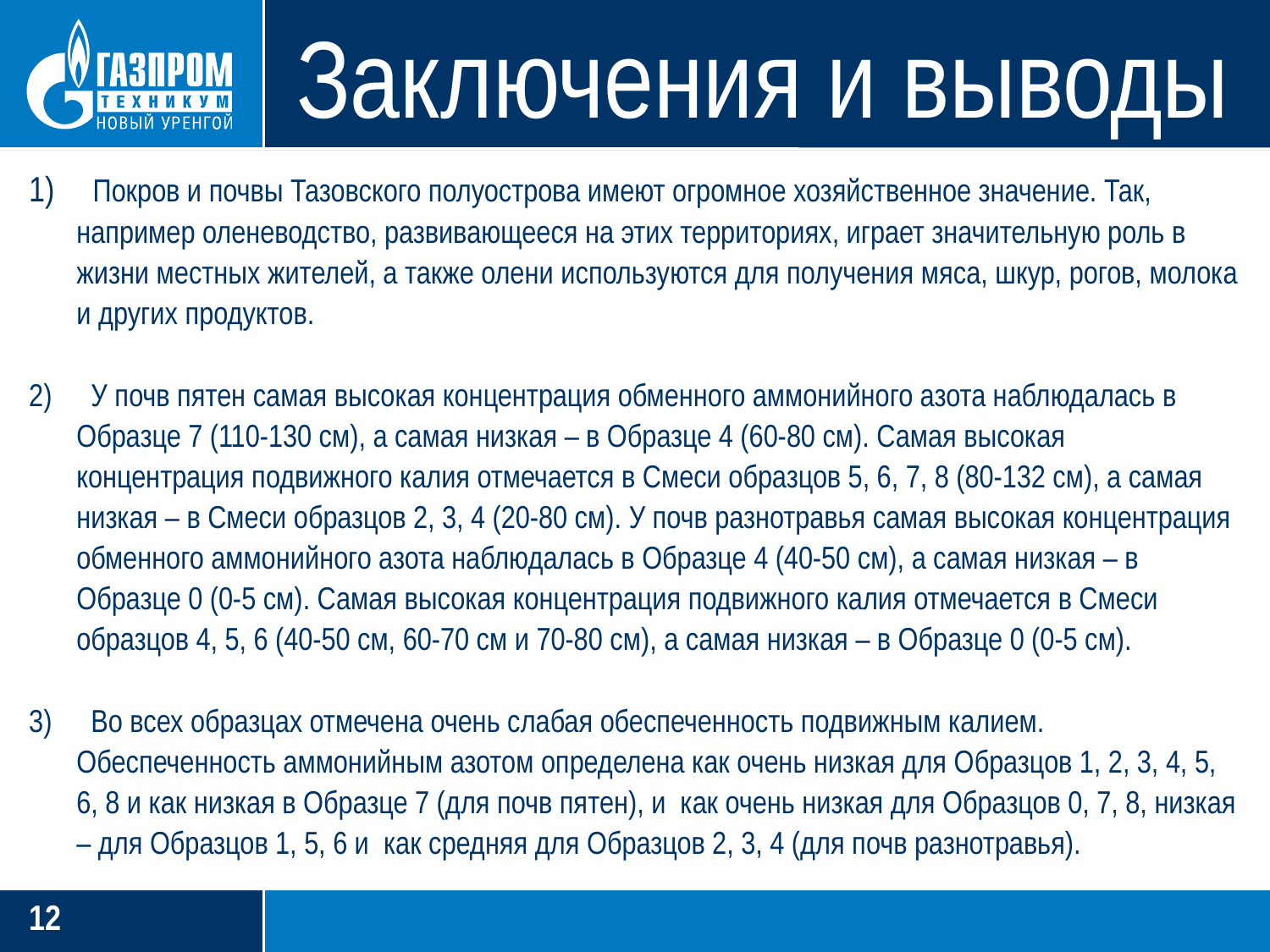

# Заключения и выводы
  Покров и почвы Тазовского полуострова имеют огромное хозяйственное значение. Так, например оленеводство, развивающееся на этих территориях, играет значительную роль в жизни местных жителей, а также олени используются для получения мяса, шкур, рогов, молока и других продуктов.

  У почв пятен самая высокая концентрация обменного аммонийного азота наблюдалась в Образце 7 (110-130 см), а самая низкая – в Образце 4 (60-80 см). Самая высокая концентрация подвижного калия отмечается в Смеси образцов 5, 6, 7, 8 (80-132 см), а самая низкая – в Смеси образцов 2, 3, 4 (20-80 см). У почв разнотравья самая высокая концентрация обменного аммонийного азота наблюдалась в Образце 4 (40-50 см), а самая низкая – в Образце 0 (0-5 см). Самая высокая концентрация подвижного калия отмечается в Смеси образцов 4, 5, 6 (40-50 см, 60-70 см и 70-80 см), а самая низкая – в Образце 0 (0-5 см).

  Во всех образцах отмечена очень слабая обеспеченность подвижным калием. Обеспеченность аммонийным азотом определена как очень низкая для Образцов 1, 2, 3, 4, 5, 6, 8 и как низкая в Образце 7 (для почв пятен), и  как очень низкая для Образцов 0, 7, 8, низкая – для Образцов 1, 5, 6 и  как средняя для Образцов 2, 3, 4 (для почв разнотравья).

12